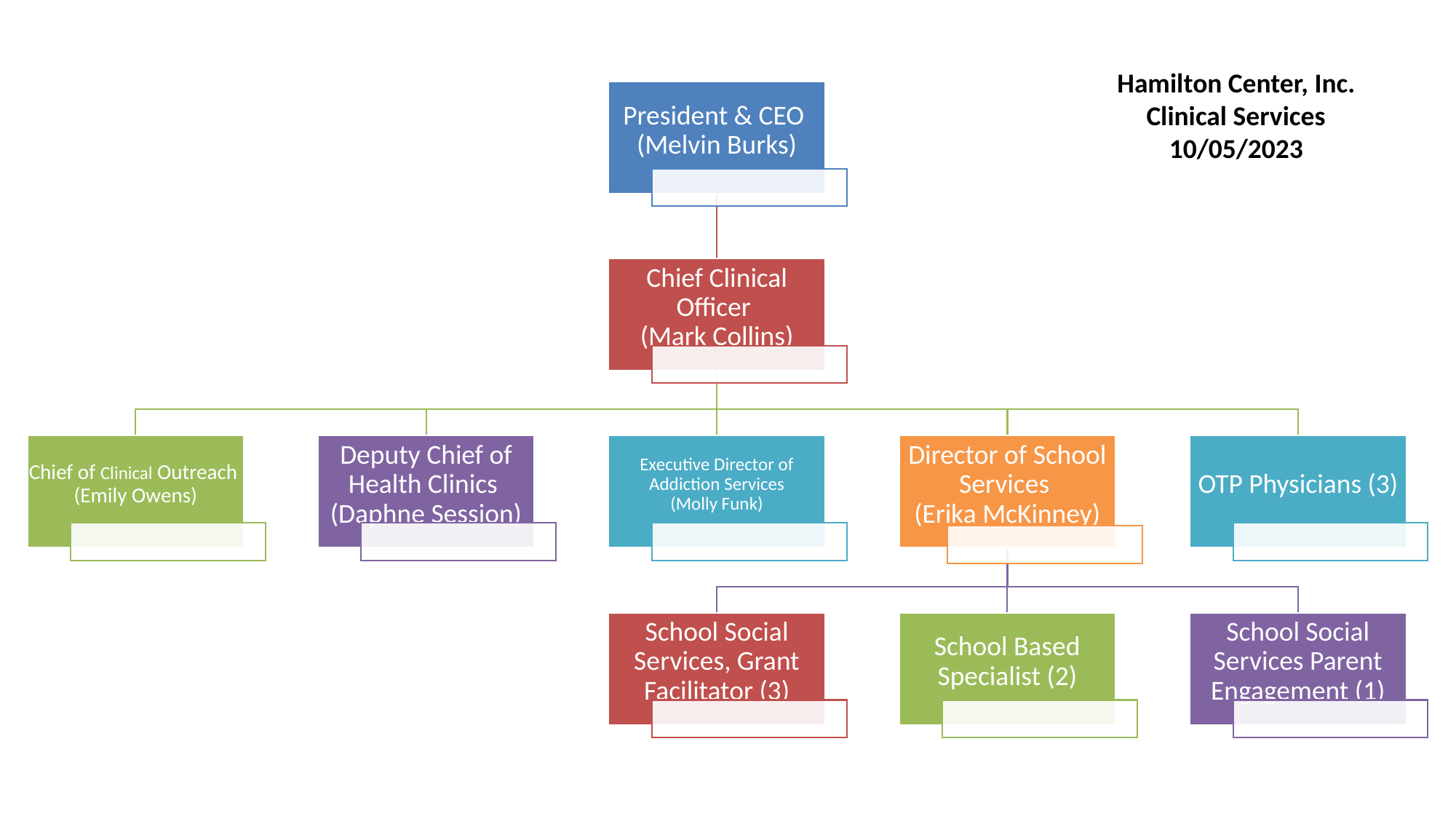

President & CEO
(Melvin Burks)

Chief Clinical Officer
(Mark Collins)

Chief of Clinical Outreach
(Emily Owens)

Deputy Chief of Health Clinics
(Daphne Session)

Executive Director of Addiction Services
(Molly Funk)

Director of School Services
(Erika McKinney)

School Social Services, Grant Facilitator (3)

School Based Specialist (2)

School Social Services Parent Engagement (1)

OTP Physicians (3)

Hamilton Center, Inc.
Clinical Services
10/05/2023